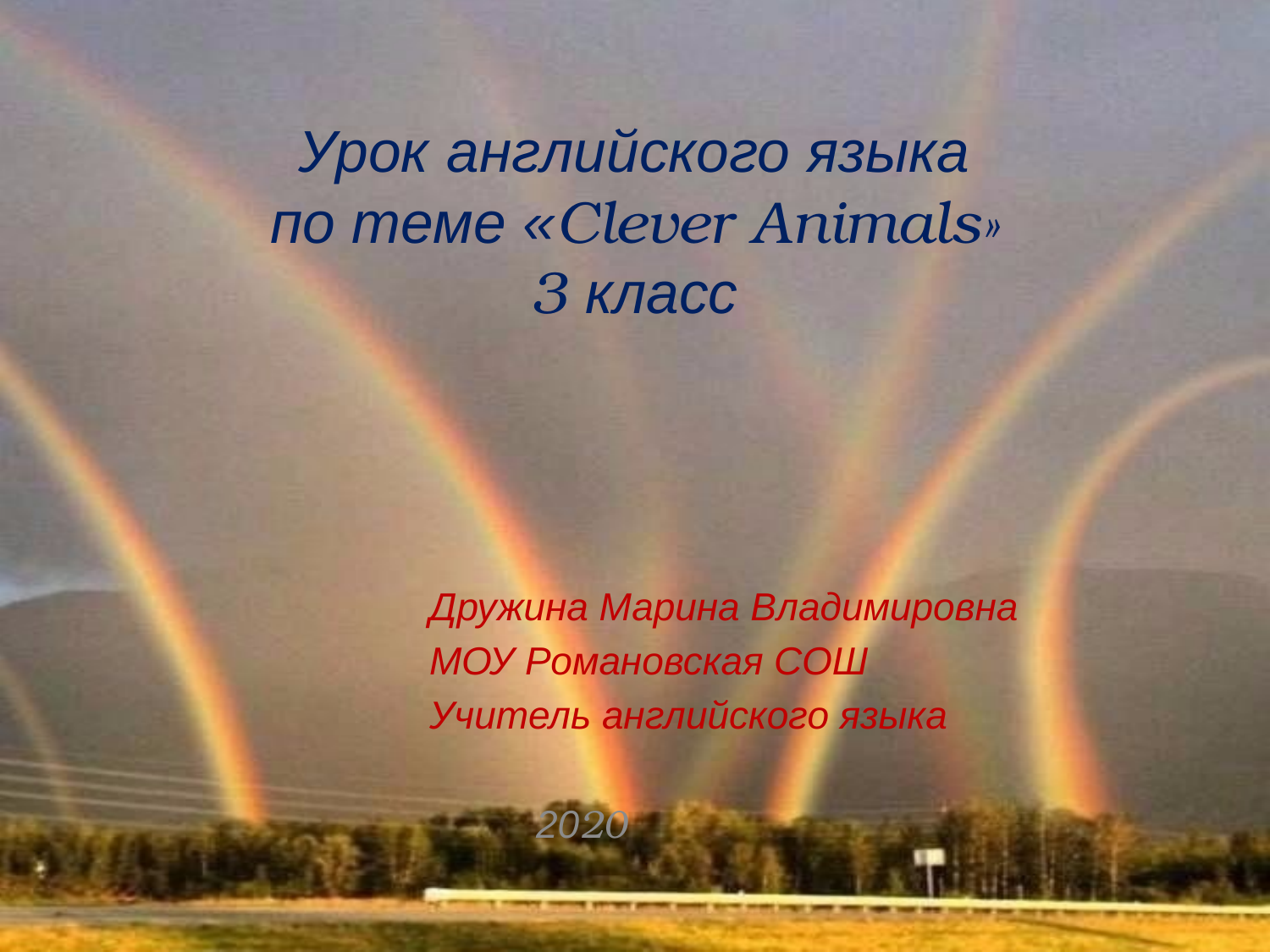

# Урок английского языка по теме «Clever Animals» 3 класс
Дружина Марина Владимировна
МОУ Романовская СОШ
Учитель английского языка

            2020